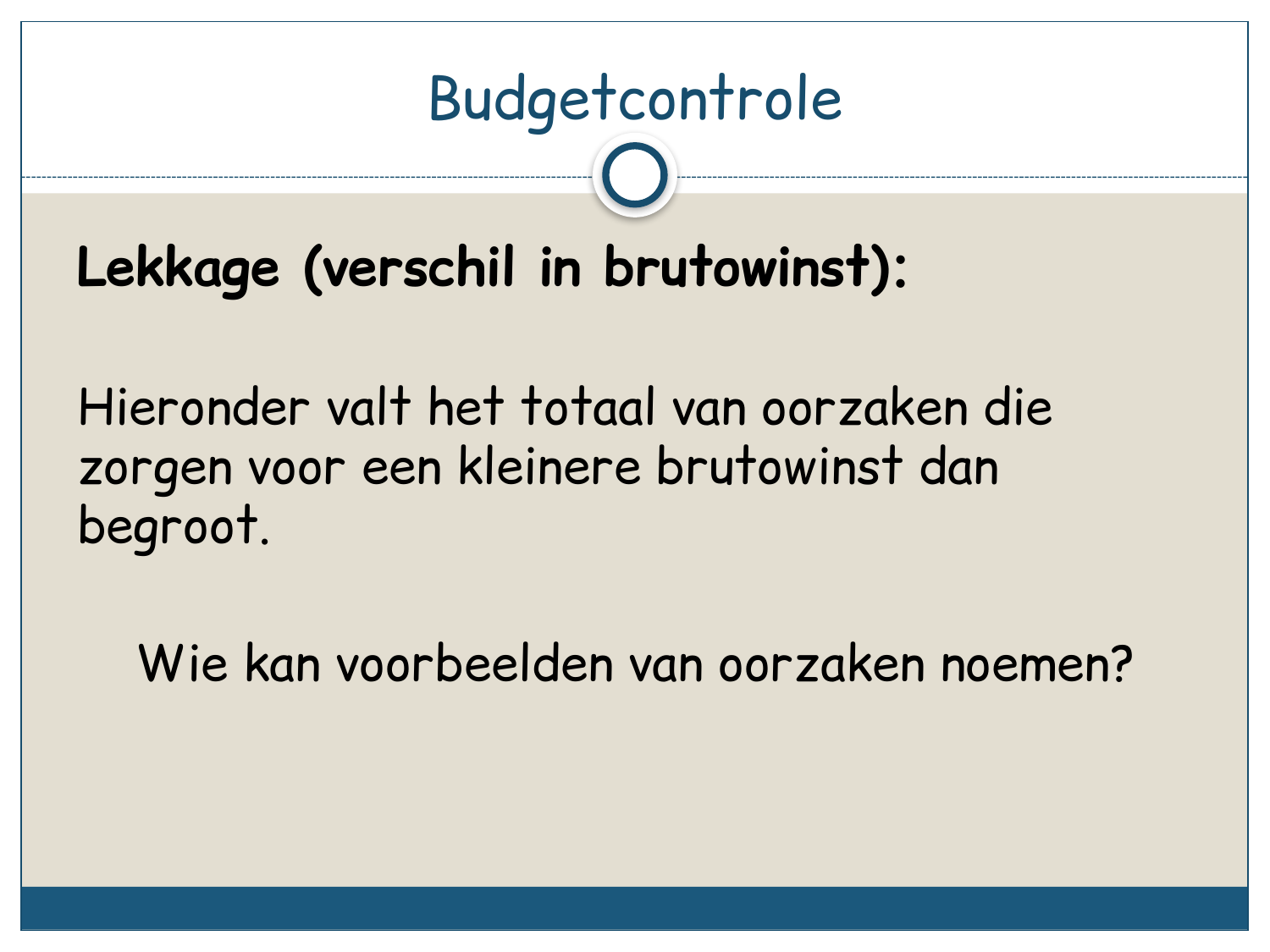

# Budgetcontrole
Lekkage (verschil in brutowinst):

Hieronder valt het totaal van oorzaken die zorgen voor een kleinere brutowinst dan begroot.

Wie kan voorbeelden van oorzaken noemen?